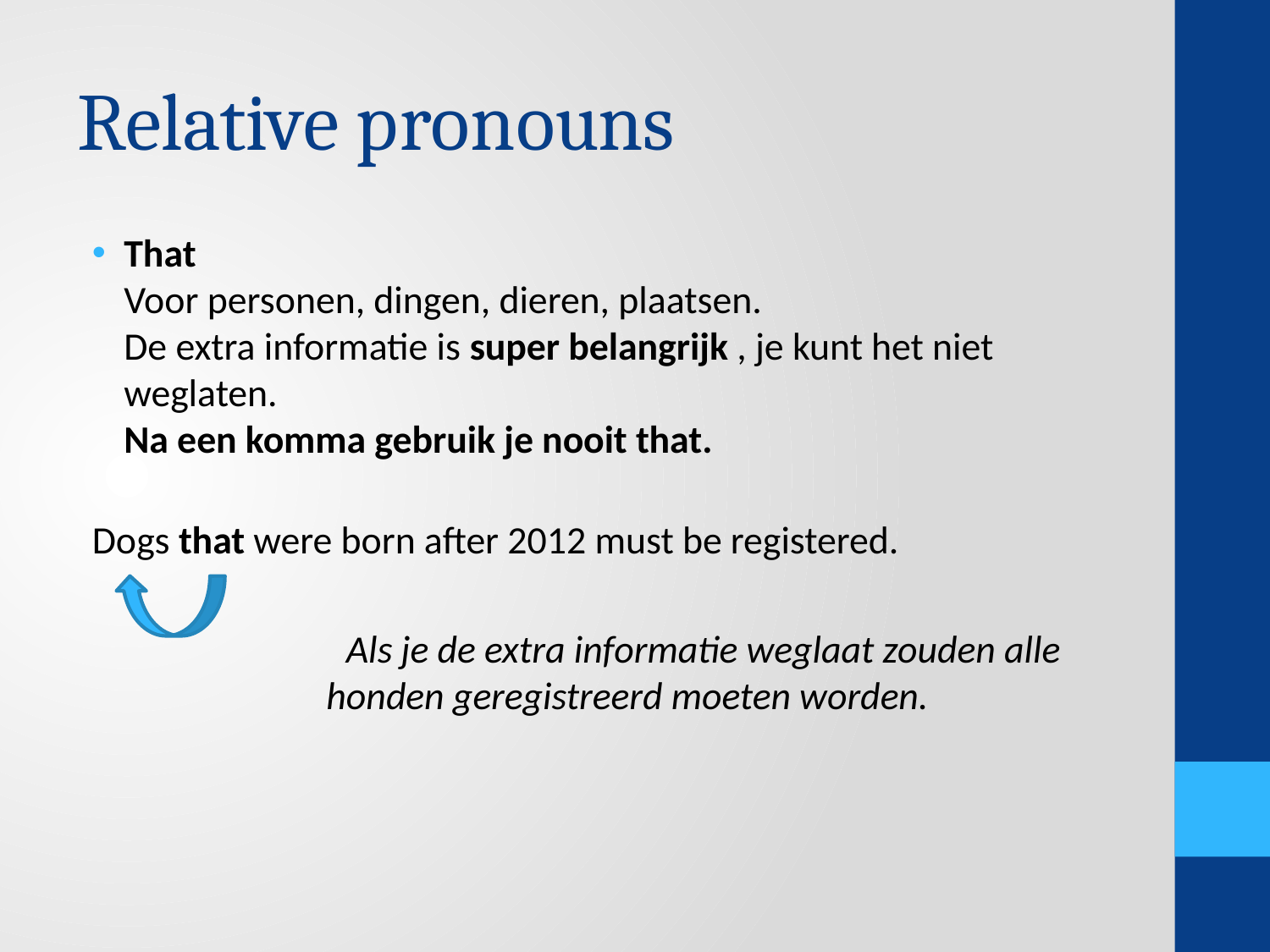

# Relative pronouns
That
Voor personen, dingen, dieren, plaatsen.
De extra informatie is super belangrijk , je kunt het niet weglaten.
Na een komma gebruik je nooit that.
Dogs that were born after 2012 must be registered.

		Als je de extra informatie weglaat zouden alle
                           honden geregistreerd moeten worden.